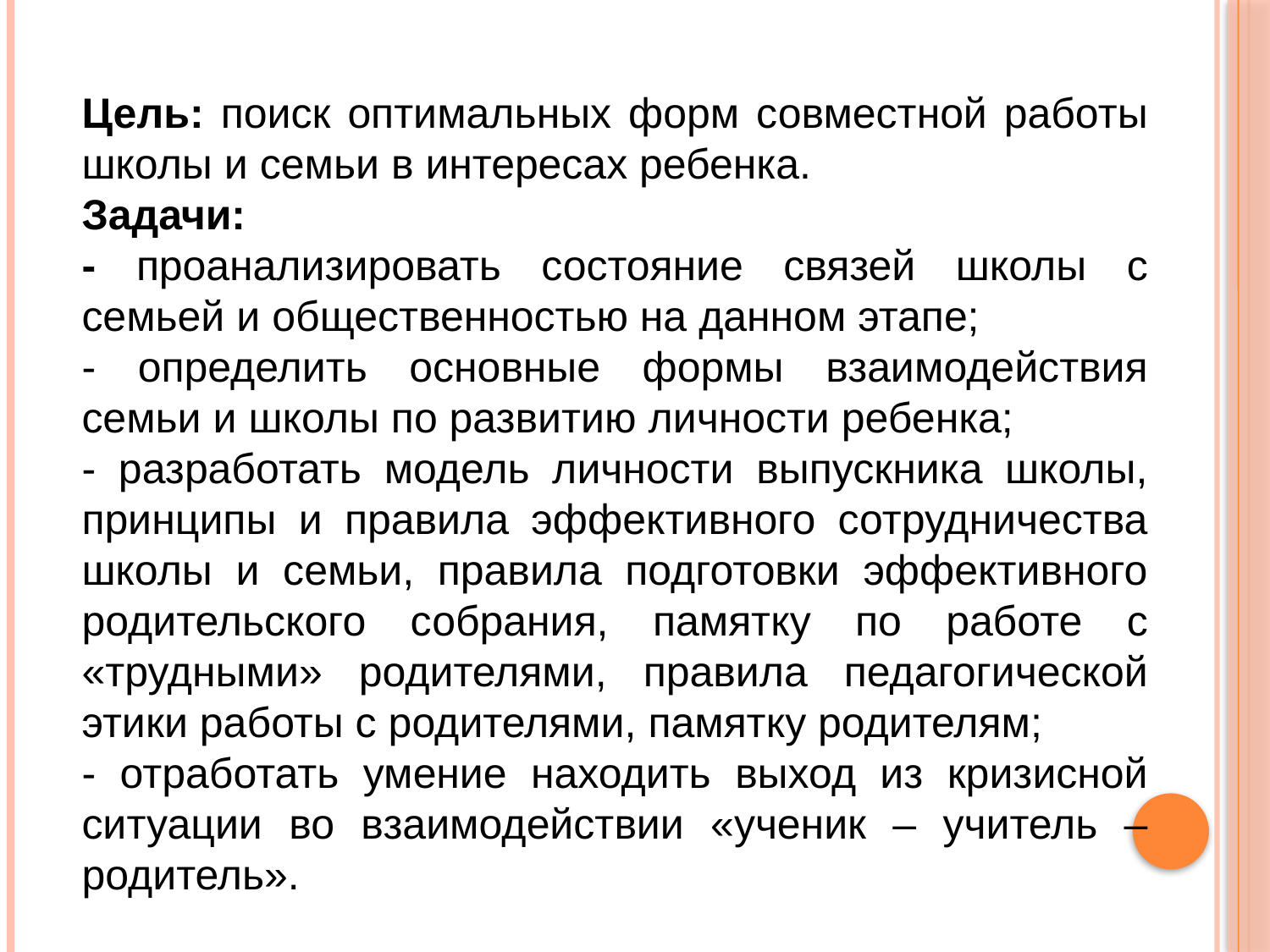

Цель: поиск оптимальных форм совместной работы школы и семьи в интересах ребенка.
Задачи:
- проанализировать состояние связей школы с семьей и общественностью на данном этапе;
- определить основные формы взаимодействия семьи и школы по развитию личности ребенка;
- разработать модель личности выпускника школы, принципы и правила эффективного сотрудничества школы и семьи, правила подготовки эффективного родительского собрания, памятку по работе с «трудными» родителями, правила педагогической этики работы с родителями, памятку родителям;
- отработать умение находить выход из кризисной ситуации во взаимодействии «ученик – учитель – родитель».